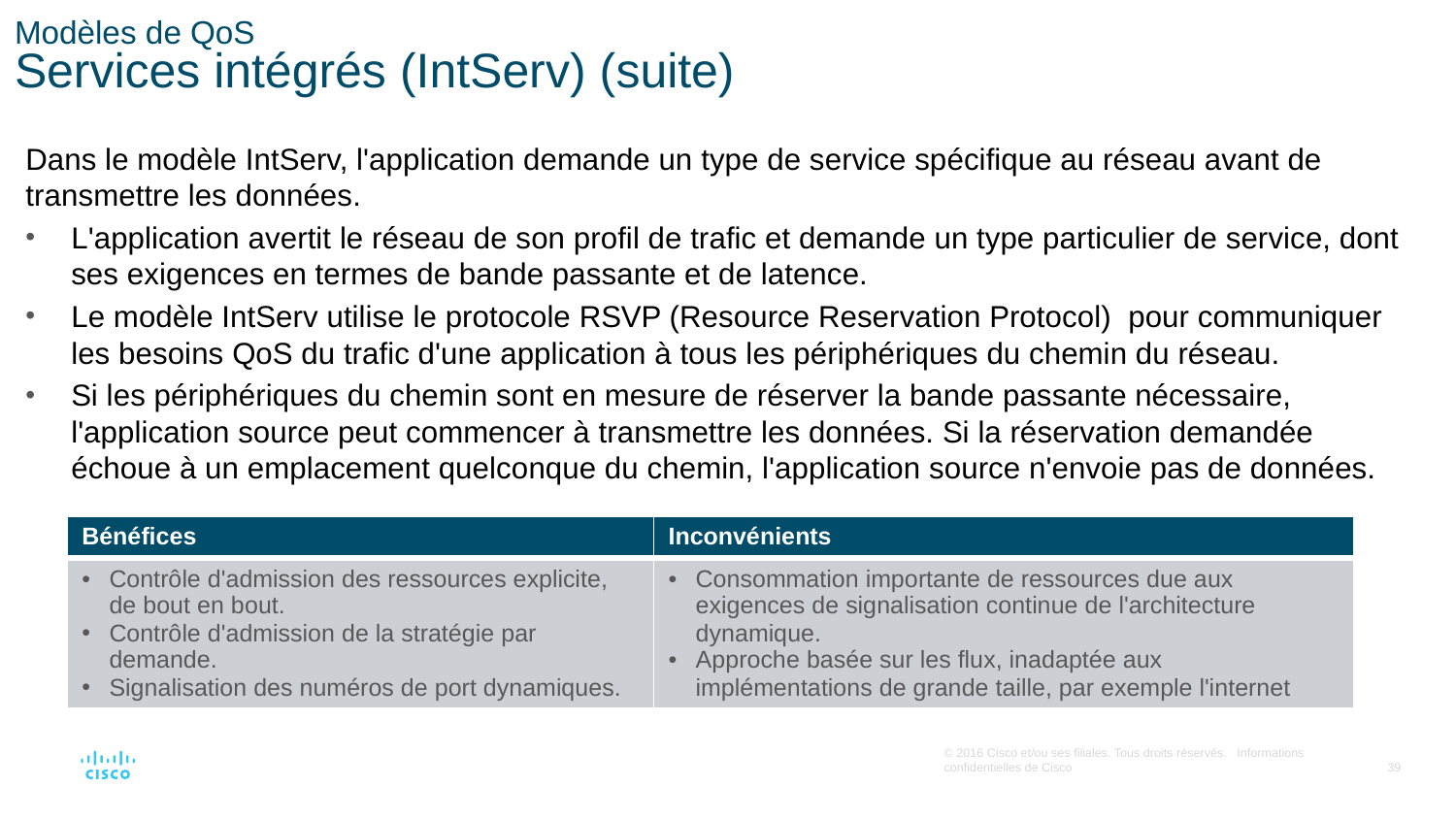

# Modèles de QoS Services intégrés (IntServ) (suite)
Dans le modèle IntServ, l'application demande un type de service spécifique au réseau avant de transmettre les données.
L'application avertit le réseau de son profil de trafic et demande un type particulier de service, dont ses exigences en termes de bande passante et de latence.
Le modèle IntServ utilise le protocole RSVP (Resource Reservation Protocol)  pour communiquer les besoins QoS du trafic d'une application à tous les périphériques du chemin du réseau.
Si les périphériques du chemin sont en mesure de réserver la bande passante nécessaire, l'application source peut commencer à transmettre les données. Si la réservation demandée échoue à un emplacement quelconque du chemin, l'application source n'envoie pas de données.

| Bénéfices | Inconvénients |
| --- | --- |
| Contrôle d'admission des ressources explicite, de bout en bout. Contrôle d'admission de la stratégie par demande. Signalisation des numéros de port dynamiques. | Consommation importante de ressources due aux exigences de signalisation continue de l'architecture dynamique. Approche basée sur les flux, inadaptée aux implémentations de grande taille, par exemple l'internet |